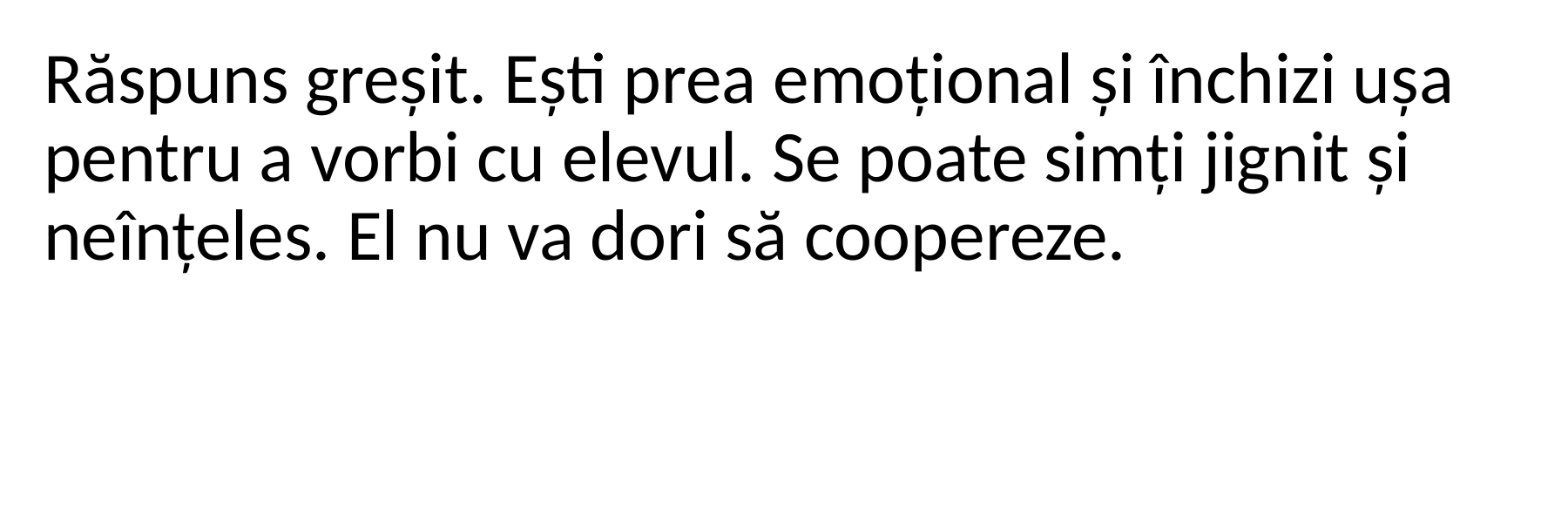

Răspuns greșit. Ești prea emoțional și închizi ușa pentru a vorbi cu elevul. Se poate simți jignit și neînțeles. El nu va dori să coopereze.